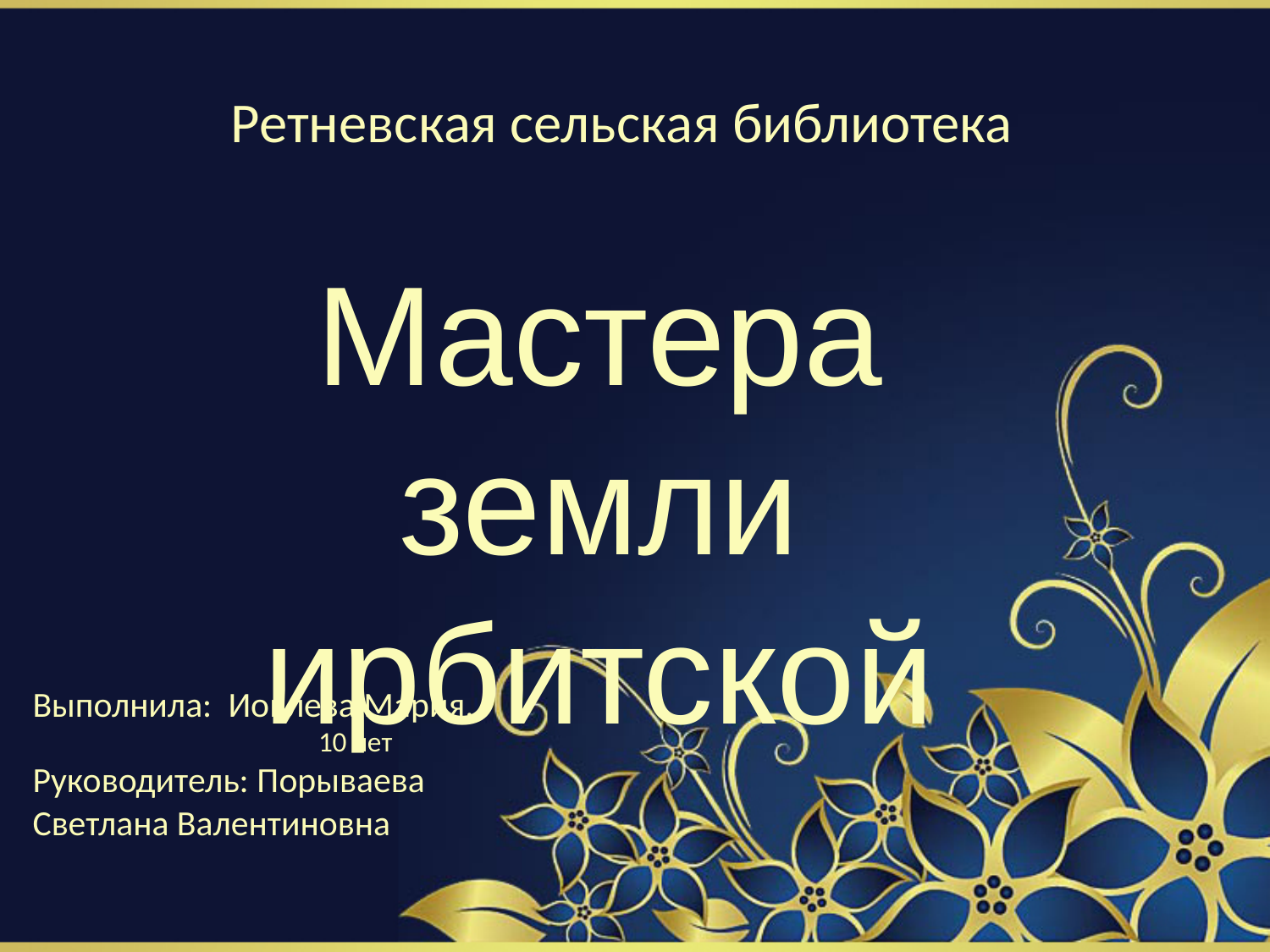

Ретневская сельская библиотека
Мастера земли ирбитской
Выполнила:  Иовлева Мария,
                                             10 лет
Руководитель: Порываева Светлана Валентиновна